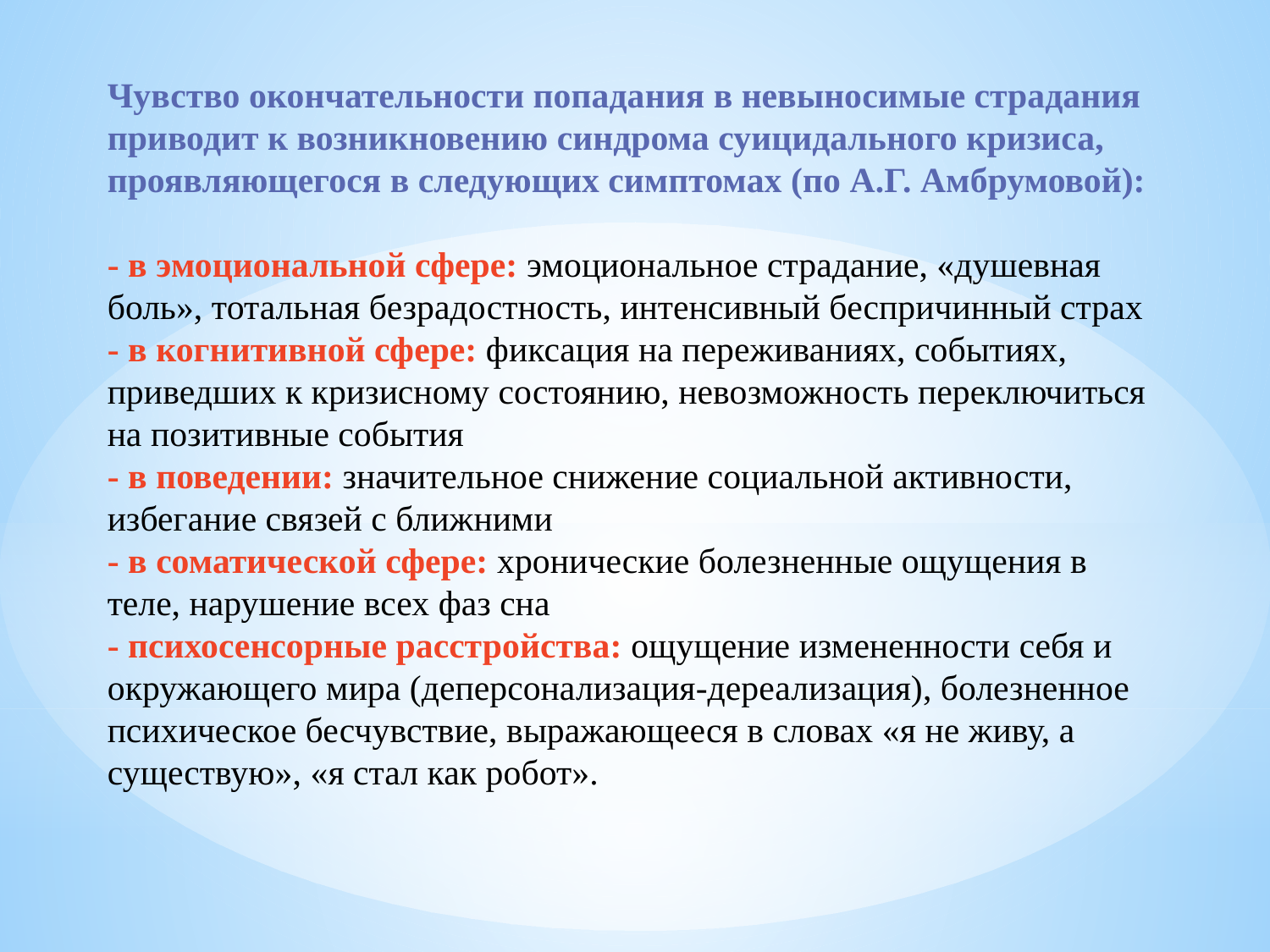

Чувство окончательности попадания в невыносимые страдания приводит к возникновению синдрома суицидального кризиса, проявляющегося в следующих симптомах (по А.Г. Амбрумовой):

- в эмоциональной сфере: эмоциональное страдание, «душевная боль», тотальная безрадостность, интенсивный беспричинный страх
- в когнитивной сфере: фиксация на переживаниях, событиях, приведших к кризисному состоянию, невозможность переключиться на позитивные события
- в поведении: значительное снижение социальной активности, избегание связей с ближними
- в соматической сфере: хронические болезненные ощущения в теле, нарушение всех фаз сна
- психосенсорные расстройства: ощущение измененности себя и окружающего мира (деперсонализация-дереализация), болезненное психическое бесчувствие, выражающееся в словах «я не живу, а существую», «я стал как робот».